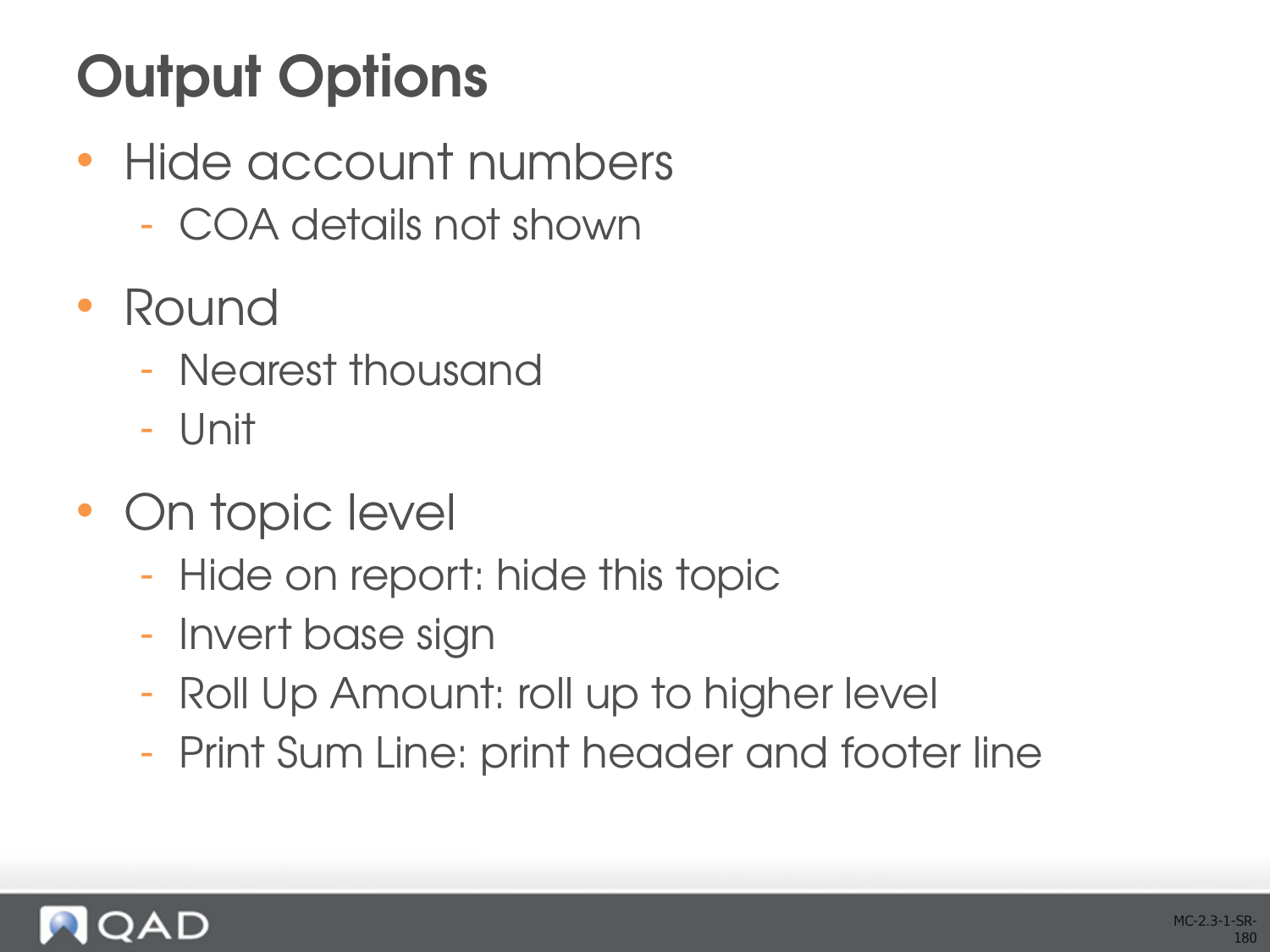

# Output Options
Hide account numbers
COA details not shown
Round
Nearest thousand
Unit
On topic level
Hide on report: hide this topic
Invert base sign
Roll Up Amount: roll up to higher level
Print Sum Line: print header and footer line
MC-2.3-1-SR-180